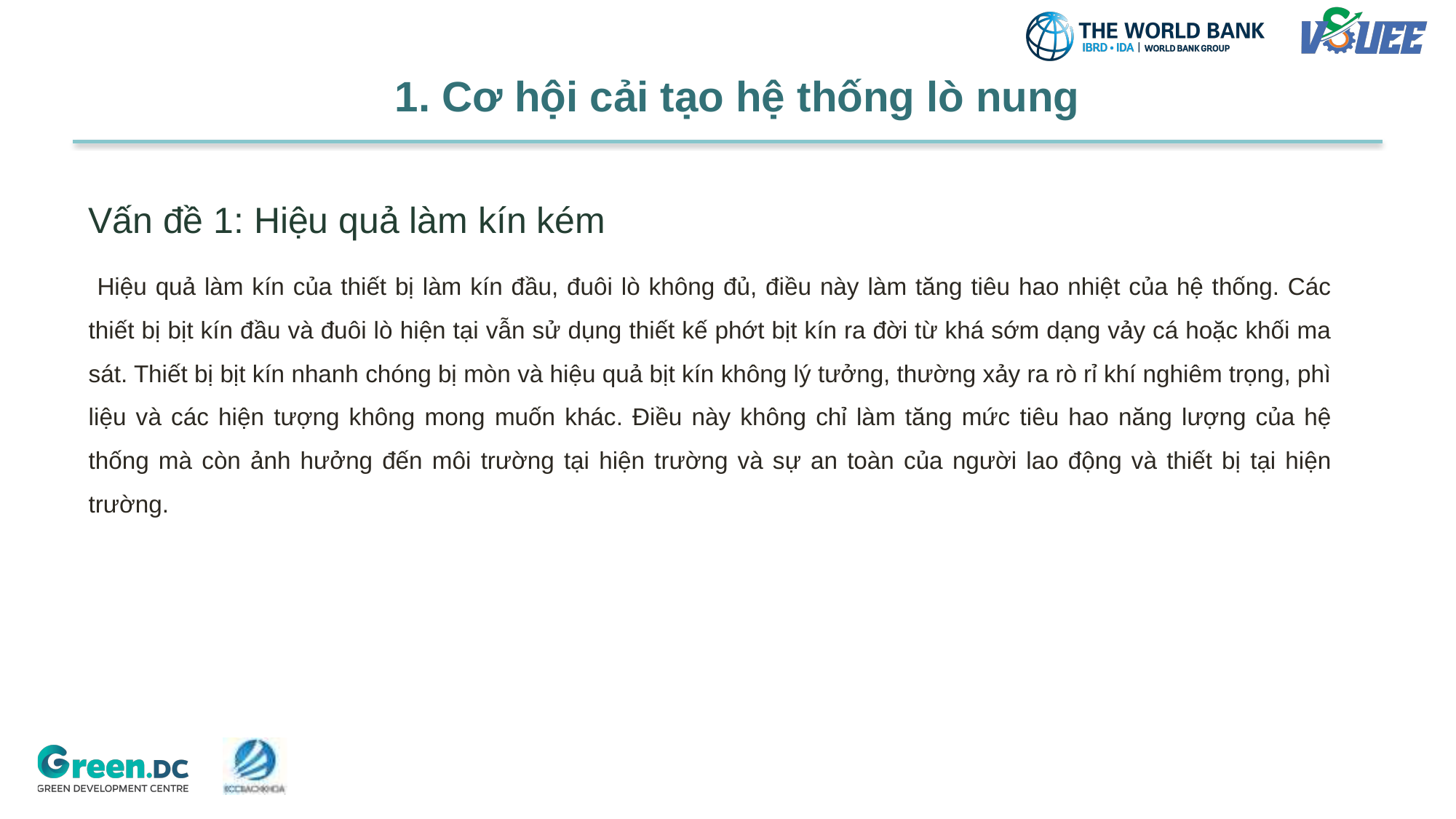

1. Cơ hội cải tạo hệ thống lò nung
Vấn đề 1: Hiệu quả làm kín kém
 Hiệu quả làm kín của thiết bị làm kín đầu, đuôi lò không đủ, điều này làm tăng tiêu hao nhiệt của hệ thống. Các thiết bị bịt kín đầu và đuôi lò hiện tại vẫn sử dụng thiết kế phớt bịt kín ra đời từ khá sớm dạng vảy cá hoặc khối ma sát. Thiết bị bịt kín nhanh chóng bị mòn và hiệu quả bịt kín không lý tưởng, thường xảy ra rò rỉ khí nghiêm trọng, phì liệu và các hiện tượng không mong muốn khác. Điều này không chỉ làm tăng mức tiêu hao năng lượng của hệ thống mà còn ảnh hưởng đến môi trường tại hiện trường và sự an toàn của người lao động và thiết bị tại hiện trường.